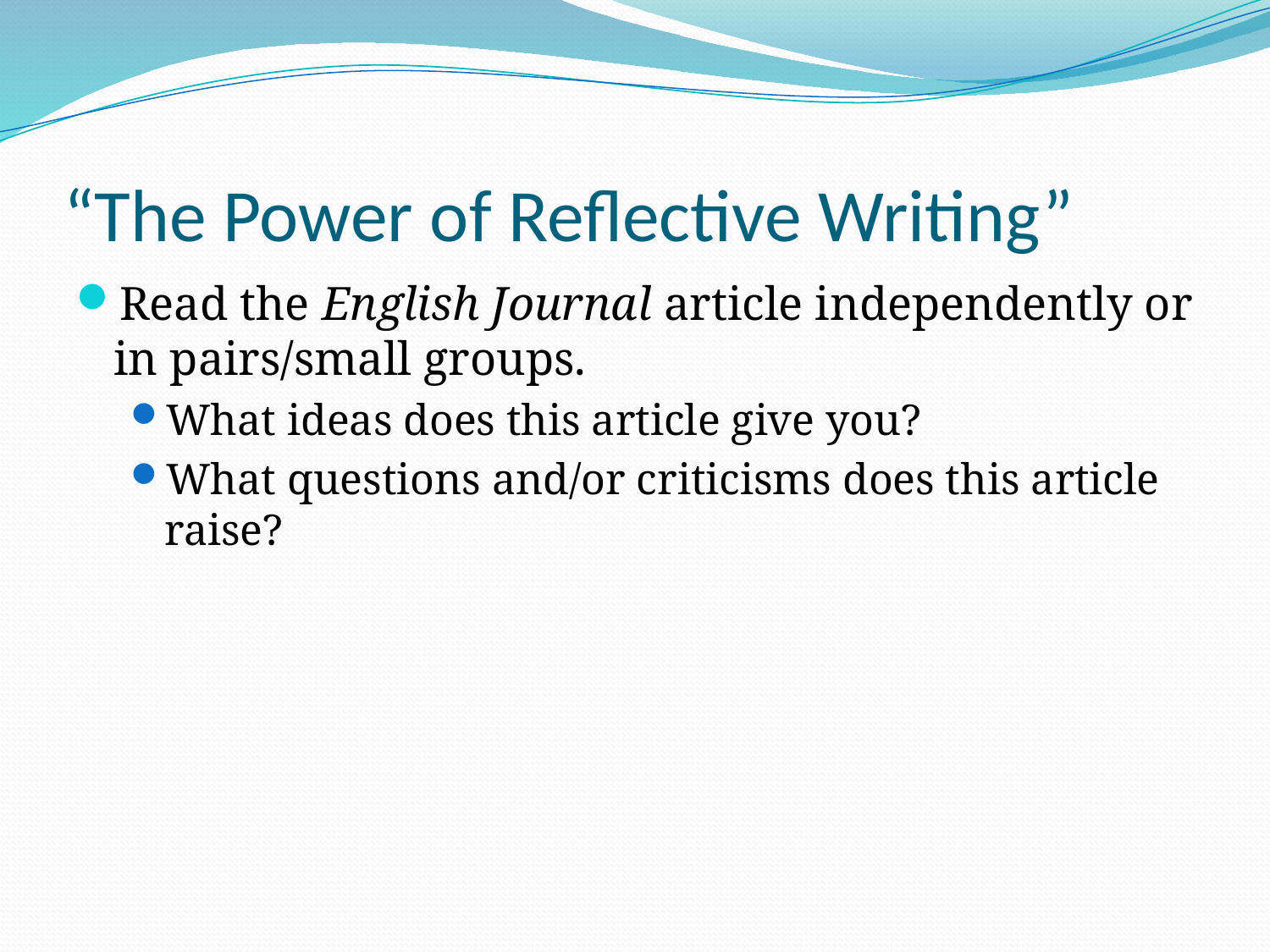

# “The Power of Reflective Writing”
Read the English Journal article independently or in pairs/small groups.
What ideas does this article give you?
What questions and/or criticisms does this article raise?